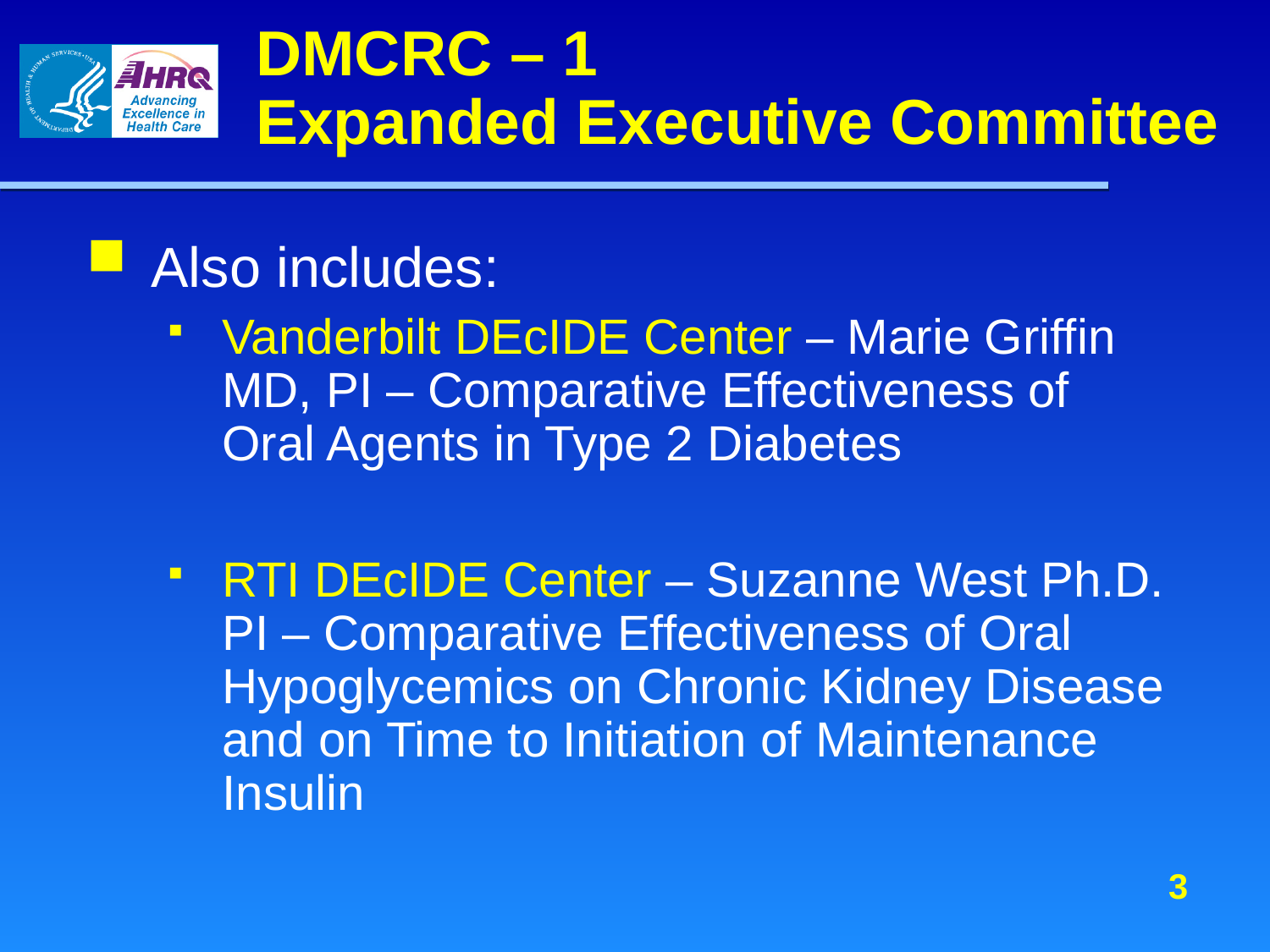

# DMCRC – 1 Expanded Executive Committee
Also includes:
Vanderbilt DEcIDE Center – Marie Griffin MD, PI – Comparative Effectiveness of Oral Agents in Type 2 Diabetes

RTI DEcIDE Center – Suzanne West Ph.D. PI – Comparative Effectiveness of Oral Hypoglycemics on Chronic Kidney Disease and on Time to Initiation of Maintenance Insulin